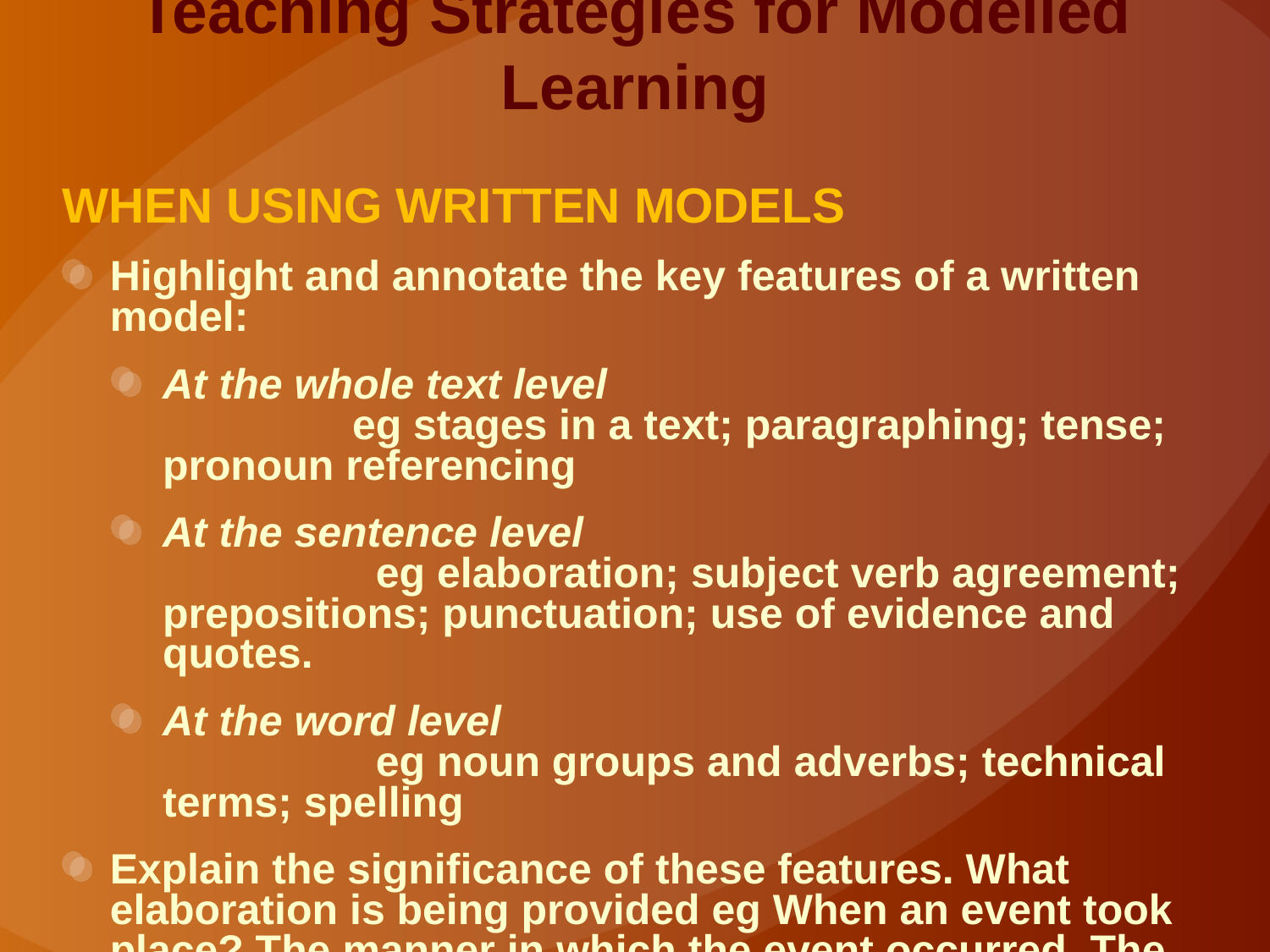

# Teaching Strategies for Modelled Learning
WHEN USING WRITTEN MODELS
Highlight and annotate the key features of a written model:
At the whole text level                                                                  eg stages in a text; paragraphing; tense; pronoun referencing
At the sentence level                                                                      eg elaboration; subject verb agreement; prepositions; punctuation; use of evidence and quotes.
At the word level                                                                             eg noun groups and adverbs; technical terms; spelling
Explain the significance of these features. What elaboration is being provided eg When an event took place? The manner in which the event occurred. The physical or character attributes of a noun.